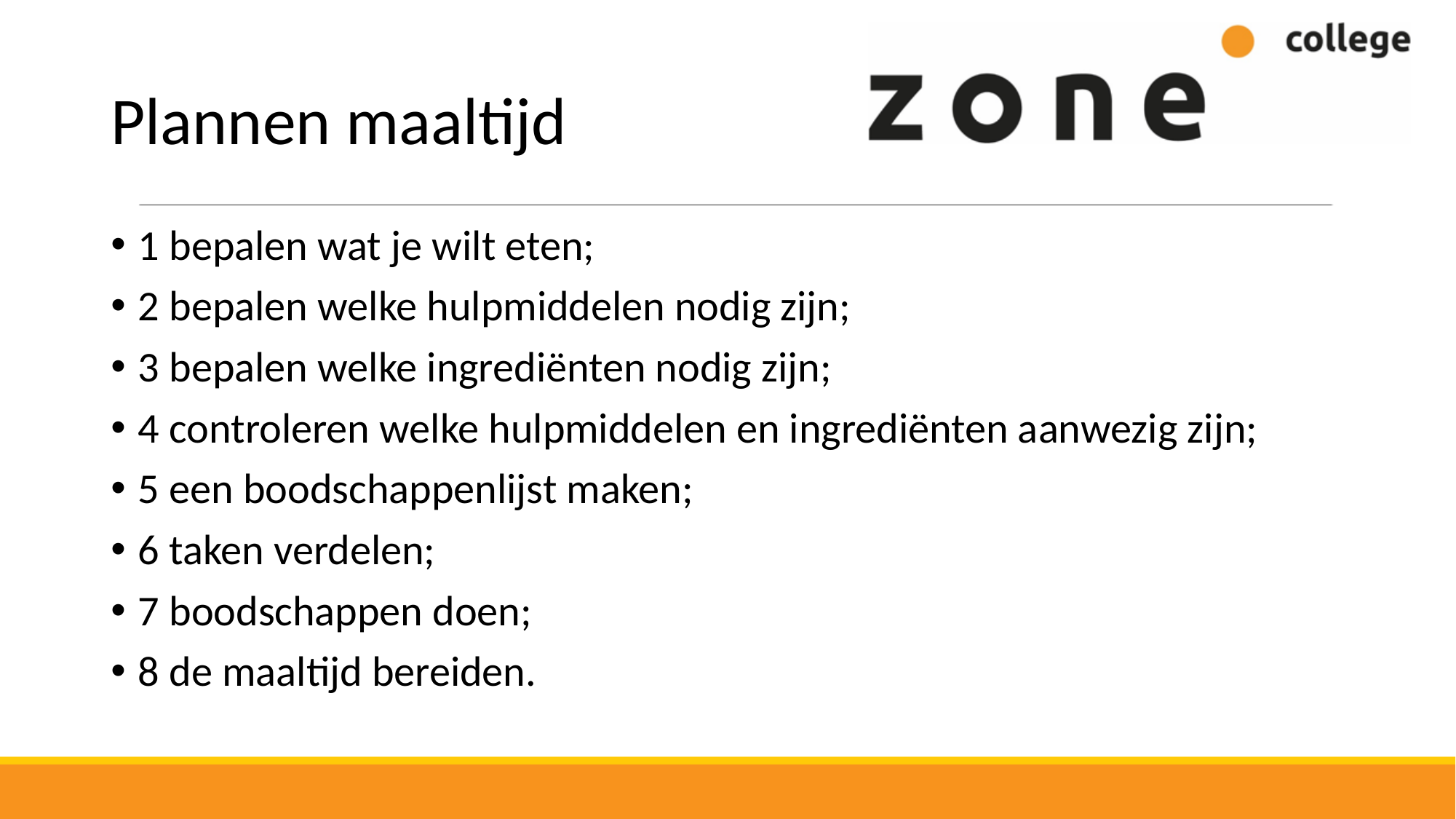

# Plannen maaltijd
1 bepalen wat je wilt eten;
2 bepalen welke hulpmiddelen nodig zijn;
3 bepalen welke ingrediënten nodig zijn;
4 controleren welke hulpmiddelen en ingrediënten aanwezig zijn;
5 een boodschappenlijst maken;
6 taken verdelen;
7 boodschappen doen;
8 de maaltijd bereiden.